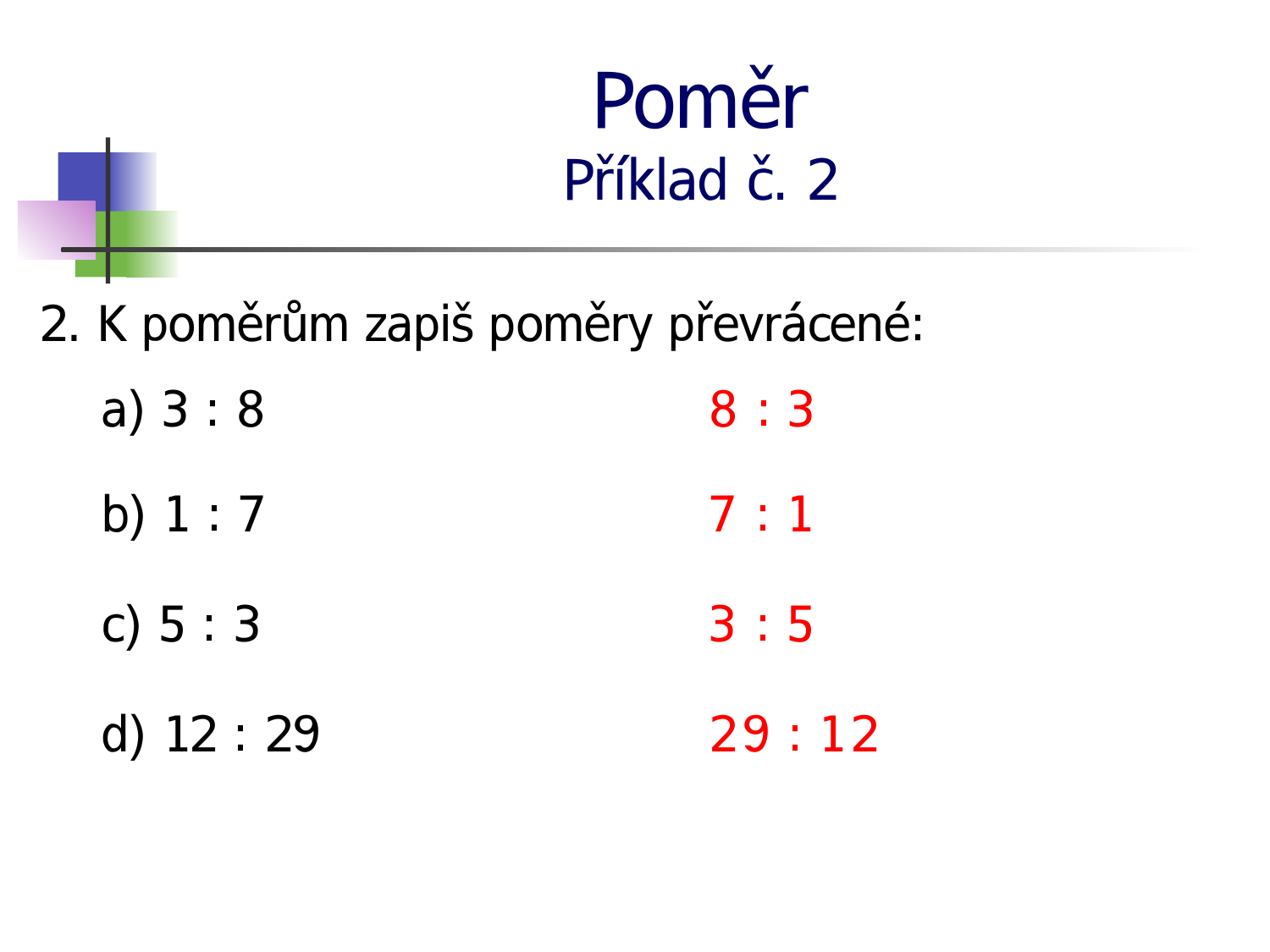

# Poměr Příklad č. 2
2. K poměrům zapiš poměry převrácené:
    a) 3 : 8
8 : 3
    b) 1 : 7
7 : 1
    c) 5 : 3
3 : 5
    d) 12 : 29
29 : 12